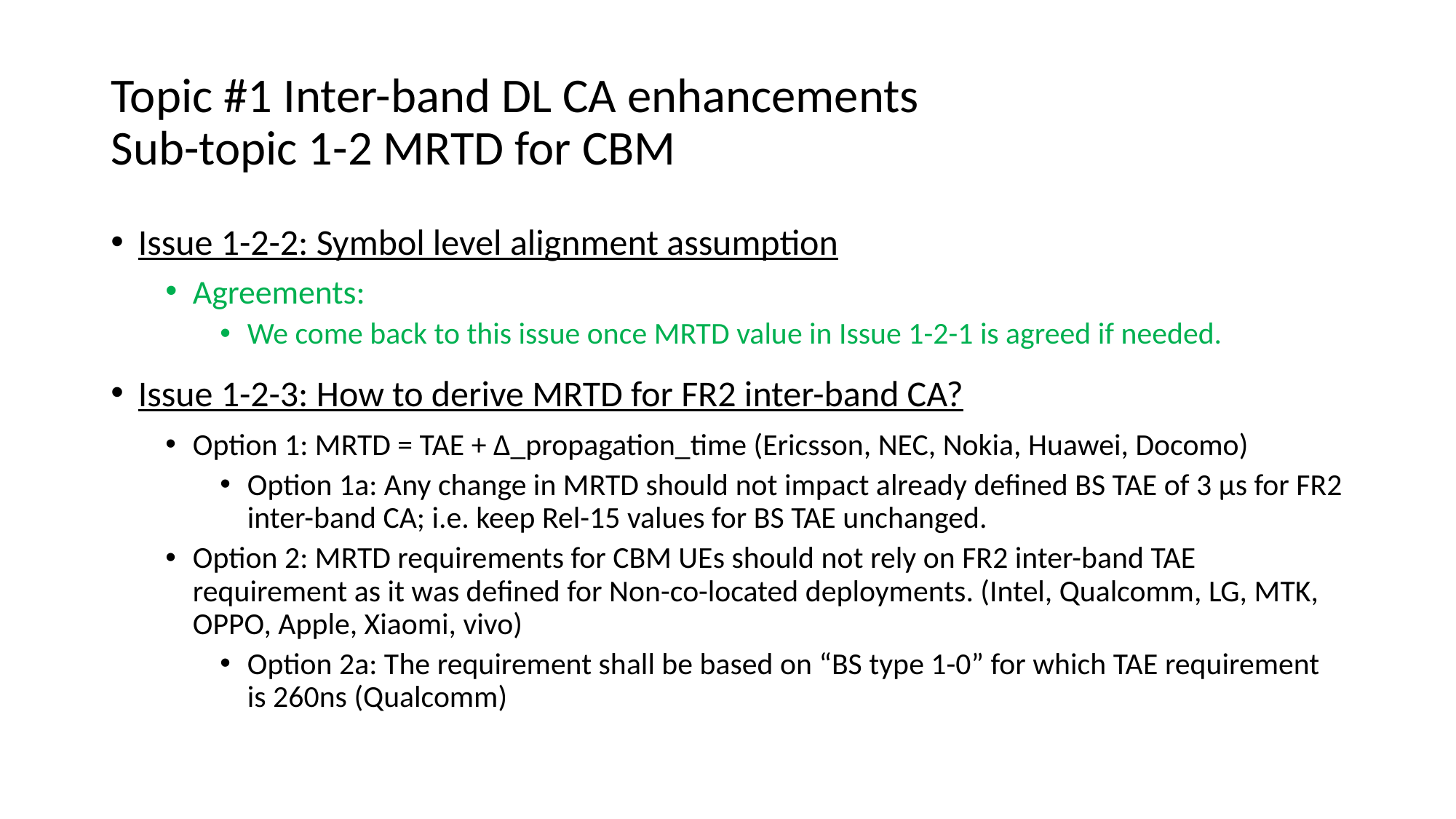

# Topic #1 Inter-band DL CA enhancements Sub-topic 1-2 MRTD for CBM
Issue 1-2-2: Symbol level alignment assumption
Agreements:
We come back to this issue once MRTD value in Issue 1-2-1 is agreed if needed.
Issue 1-2-3: How to derive MRTD for FR2 inter-band CA?
Option 1: MRTD = TAE + Δ_propagation_time (Ericsson, NEC, Nokia, Huawei, Docomo)
Option 1a: Any change in MRTD should not impact already defined BS TAE of 3 µs for FR2 inter-band CA; i.e. keep Rel-15 values for BS TAE unchanged.
Option 2: MRTD requirements for CBM UEs should not rely on FR2 inter-band TAE requirement as it was defined for Non-co-located deployments. (Intel, Qualcomm, LG, MTK, OPPO, Apple, Xiaomi, vivo)
Option 2a: The requirement shall be based on “BS type 1-0” for which TAE requirement is 260ns (Qualcomm)